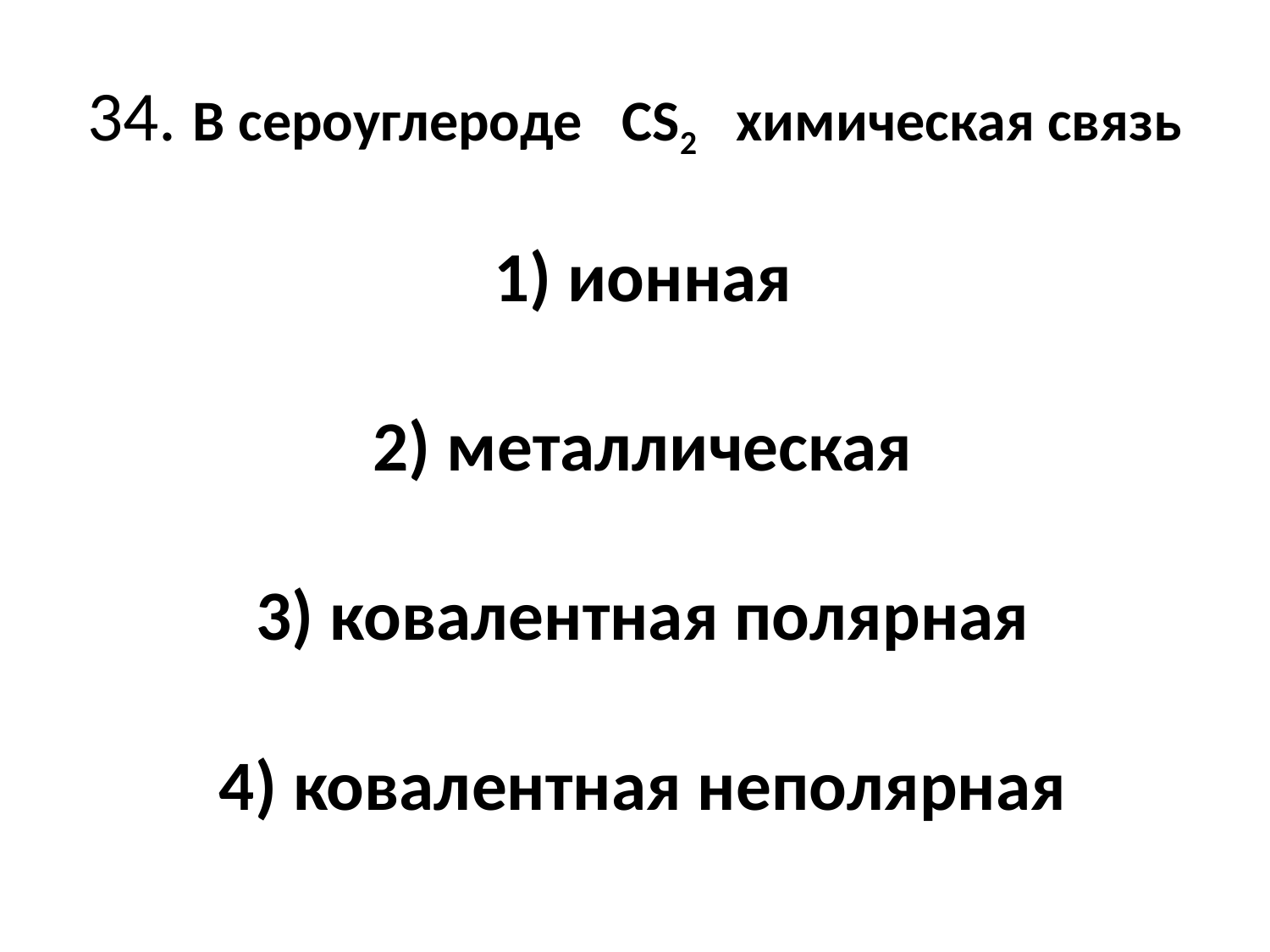

# 34. В сероуглероде   CS2   химическая связь     1) ионная     2) металлическая     3) ковалентная полярная     4) ковалентная неполярная